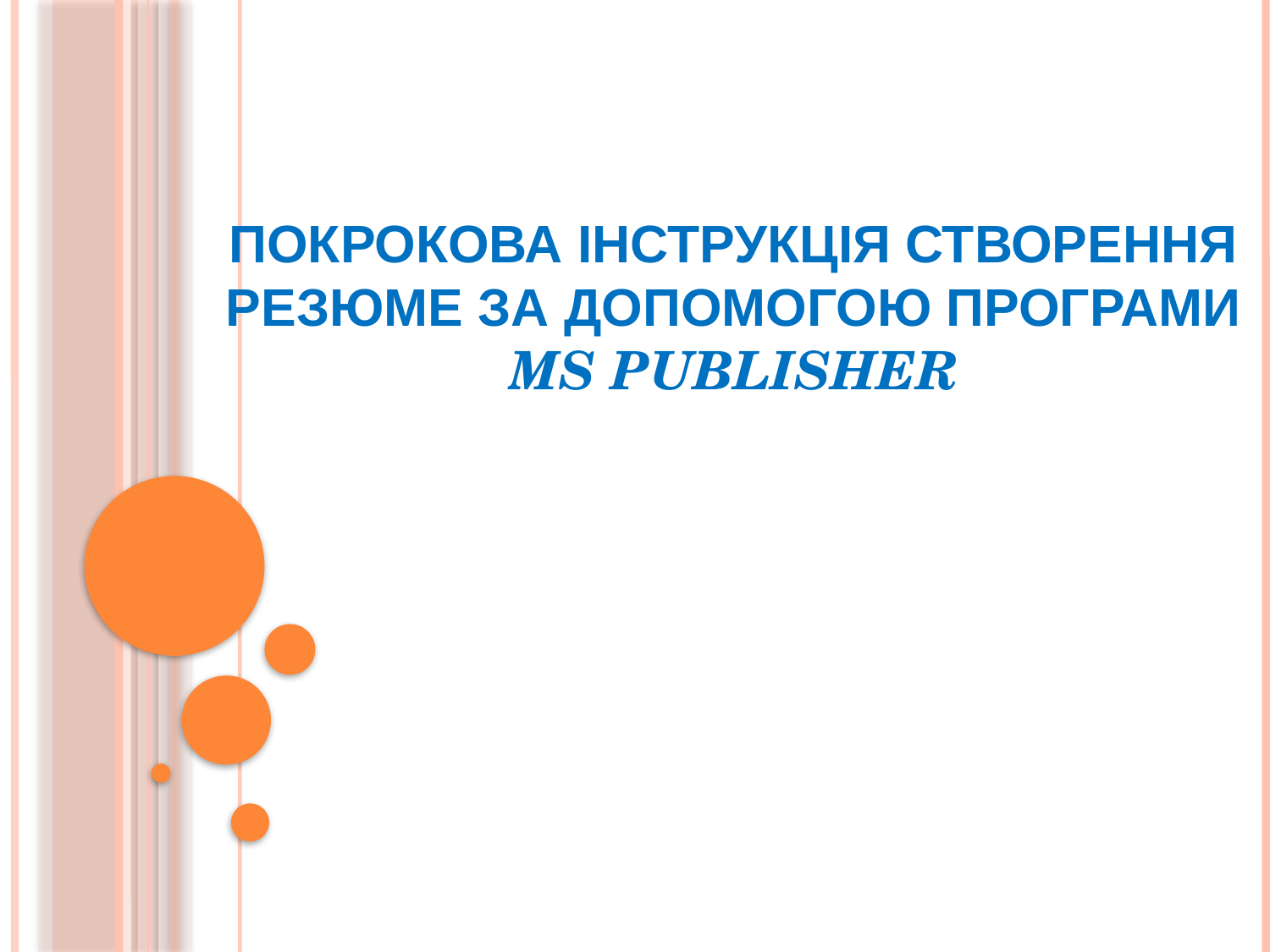

# Покрокова інструкція створення резюме за допомогою програми MS PUBLISHER